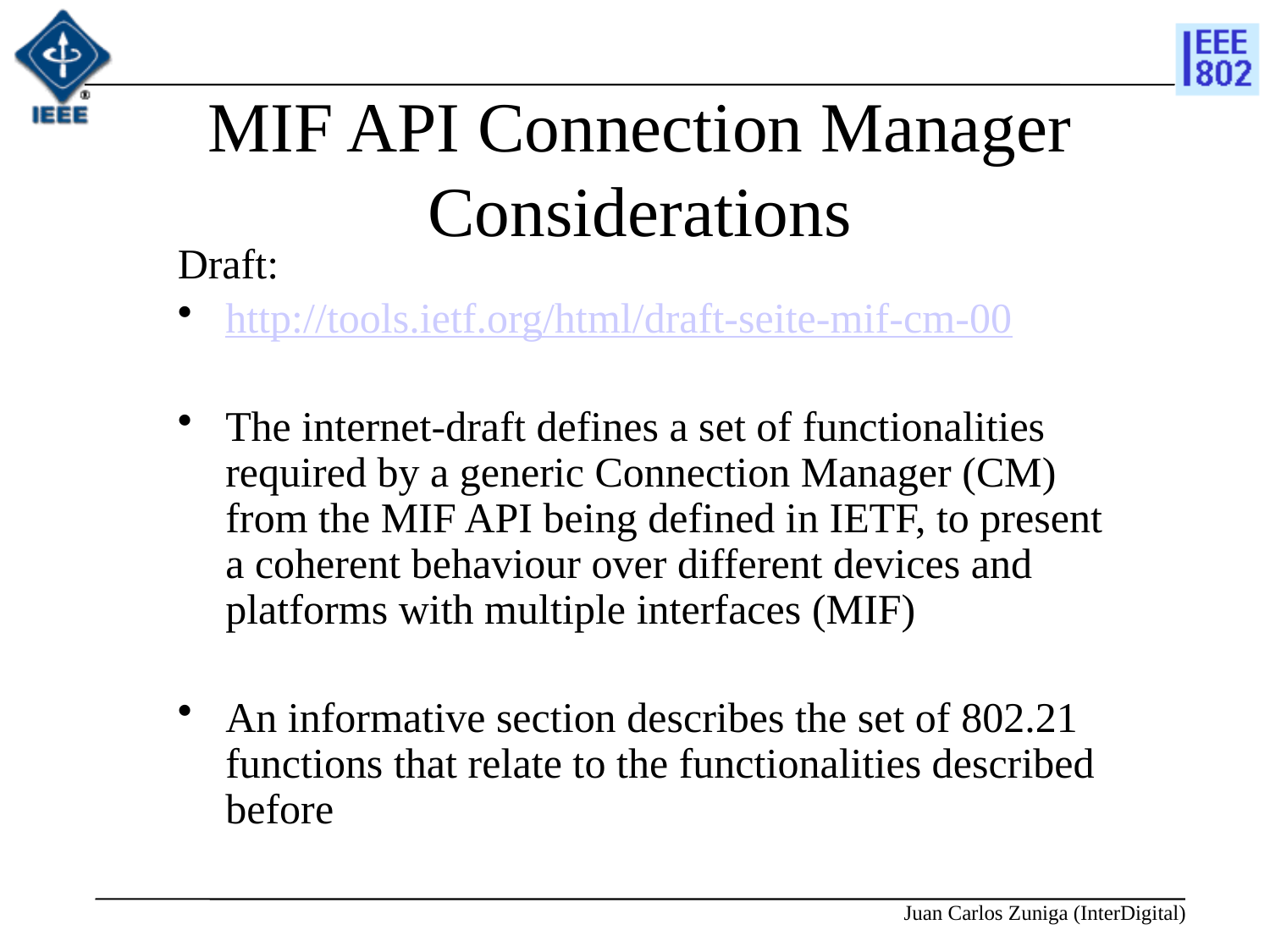

# MIF API Connection Manager Considerations
Draft:
http://tools.ietf.org/html/draft-seite-mif-cm-00

The internet-draft defines a set of functionalities required by a generic Connection Manager (CM) from the MIF API being defined in IETF, to present a coherent behaviour over different devices and  platforms with multiple interfaces (MIF)

An informative section describes the set of 802.21 functions that relate to the functionalities described before

Juan Carlos Zuniga (InterDigital)